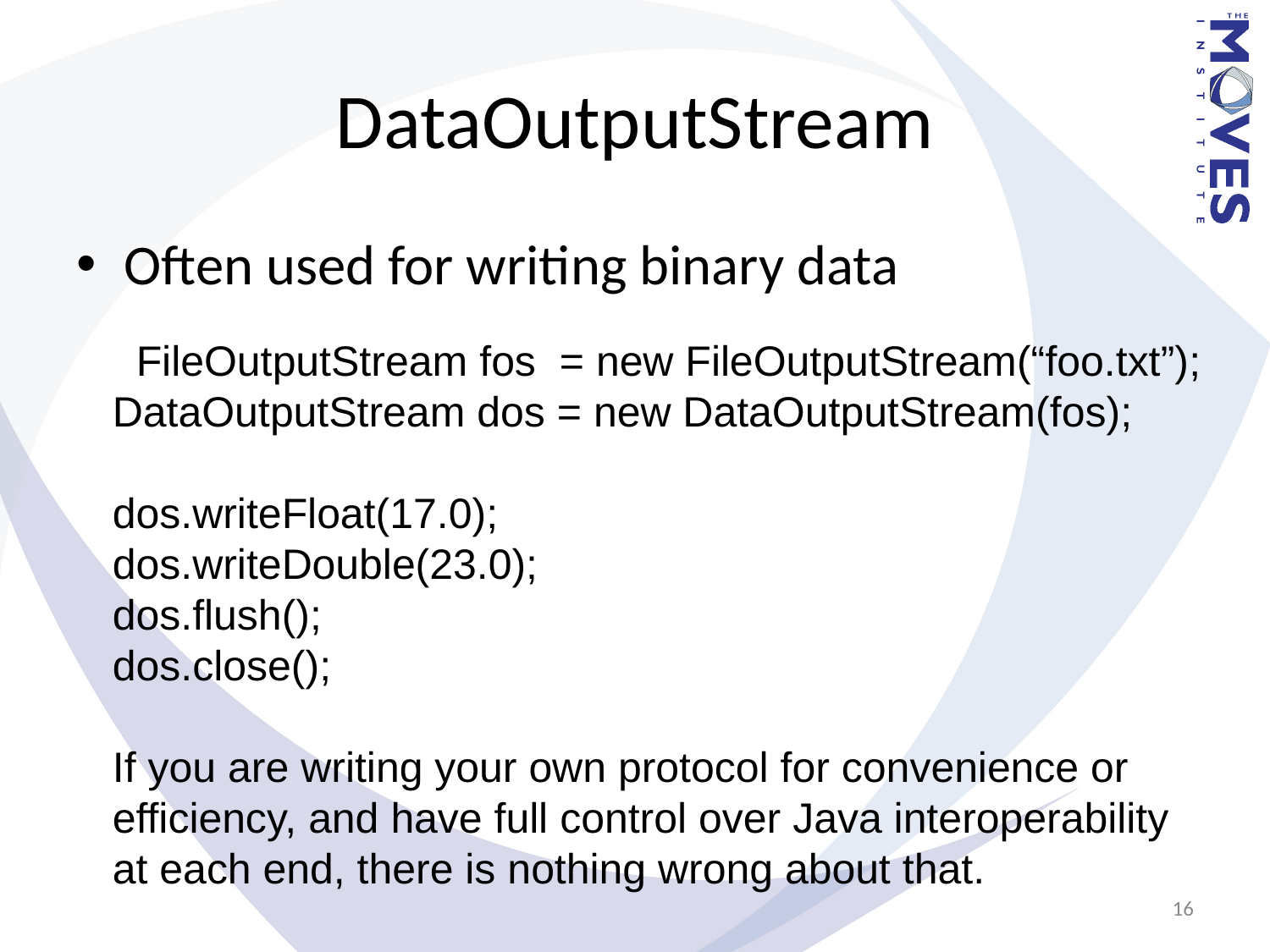

# DataOutputStream
Often used for writing binary data
  FileOutputStream fos  = new FileOutputStream(“foo.txt”);
DataOutputStream dos = new DataOutputStream(fos);

dos.writeFloat(17.0);
dos.writeDouble(23.0);
dos.flush();
dos.close();

If you are writing your own protocol for convenience or
efficiency, and have full control over Java interoperability
at each end, there is nothing wrong about that.
16